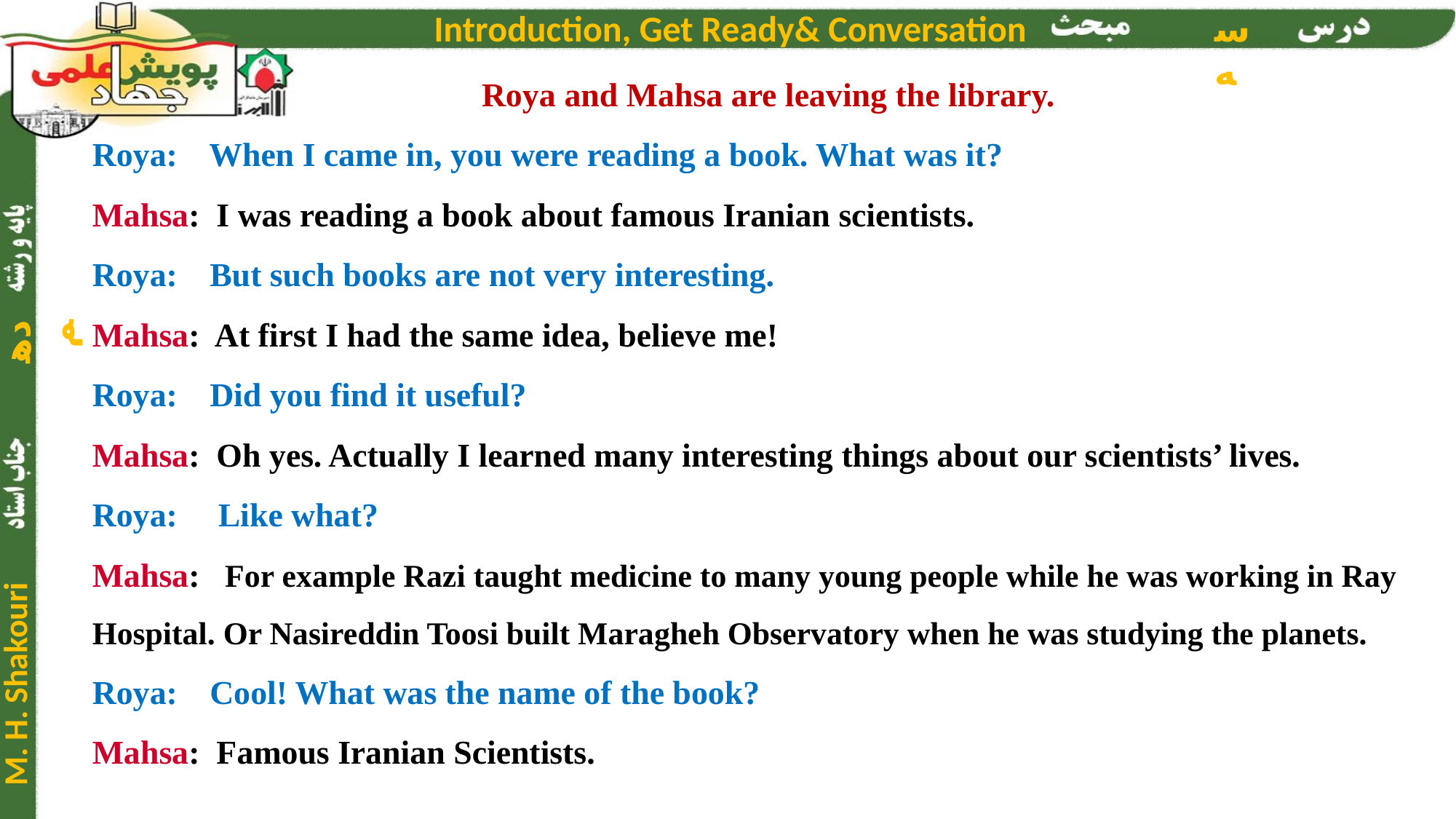

Roya and Mahsa are leaving the library.
Roya:	 When I came in, you were reading a book. What was it?
Mahsa:  I was reading a book about famous Iranian scientists.
Roya: 	 But such books are not very interesting.
Mahsa:  At first I had the same idea, believe me!
Roya: 	 Did you find it useful?
Mahsa:  Oh yes. Actually I learned many interesting things about our scientists’ lives.
Roya: 	  Like what?
Mahsa:   For example Razi taught medicine to many young people while he was working in Ray Hospital. Or Nasireddin Toosi built Maragheh Observatory when he was studying the planets.
Roya: 	 Cool! What was the name of the book?
Mahsa:  Famous Iranian Scientists.